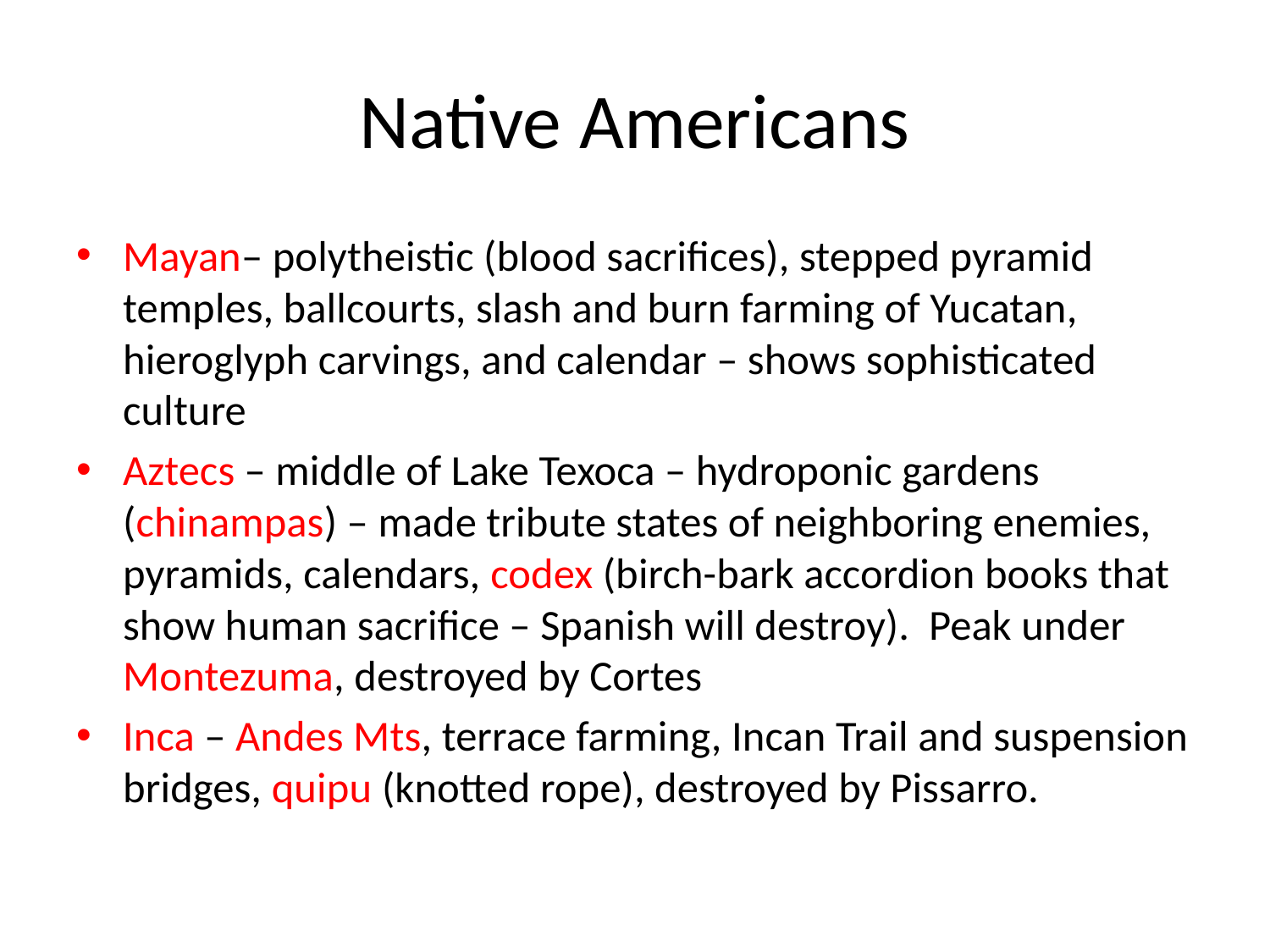

# Native Americans
Mayan– polytheistic (blood sacrifices), stepped pyramid temples, ballcourts, slash and burn farming of Yucatan, hieroglyph carvings, and calendar – shows sophisticated culture
Aztecs – middle of Lake Texoca – hydroponic gardens (chinampas) – made tribute states of neighboring enemies, pyramids, calendars, codex (birch-bark accordion books that show human sacrifice – Spanish will destroy).  Peak under Montezuma, destroyed by Cortes
Inca – Andes Mts, terrace farming, Incan Trail and suspension bridges, quipu (knotted rope), destroyed by Pissarro.